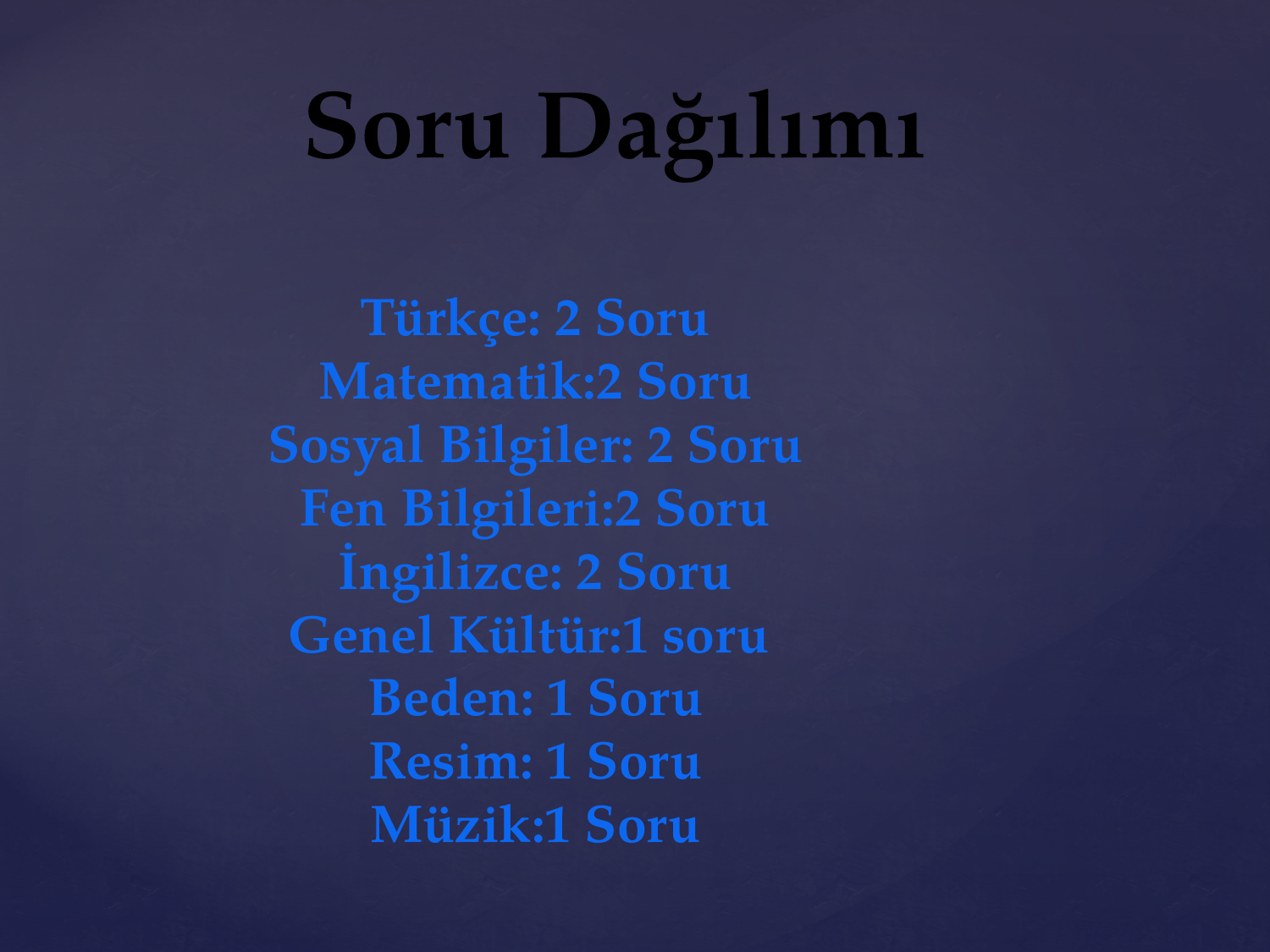

Soru Dağılımı
Türkçe: 2 Soru
Matematik:2 Soru
Sosyal Bilgiler: 2 Soru
Fen Bilgileri:2 Soru
İngilizce: 2 Soru
Genel Kültür:1 soru
Beden: 1 Soru
Resim: 1 Soru
Müzik:1 Soru